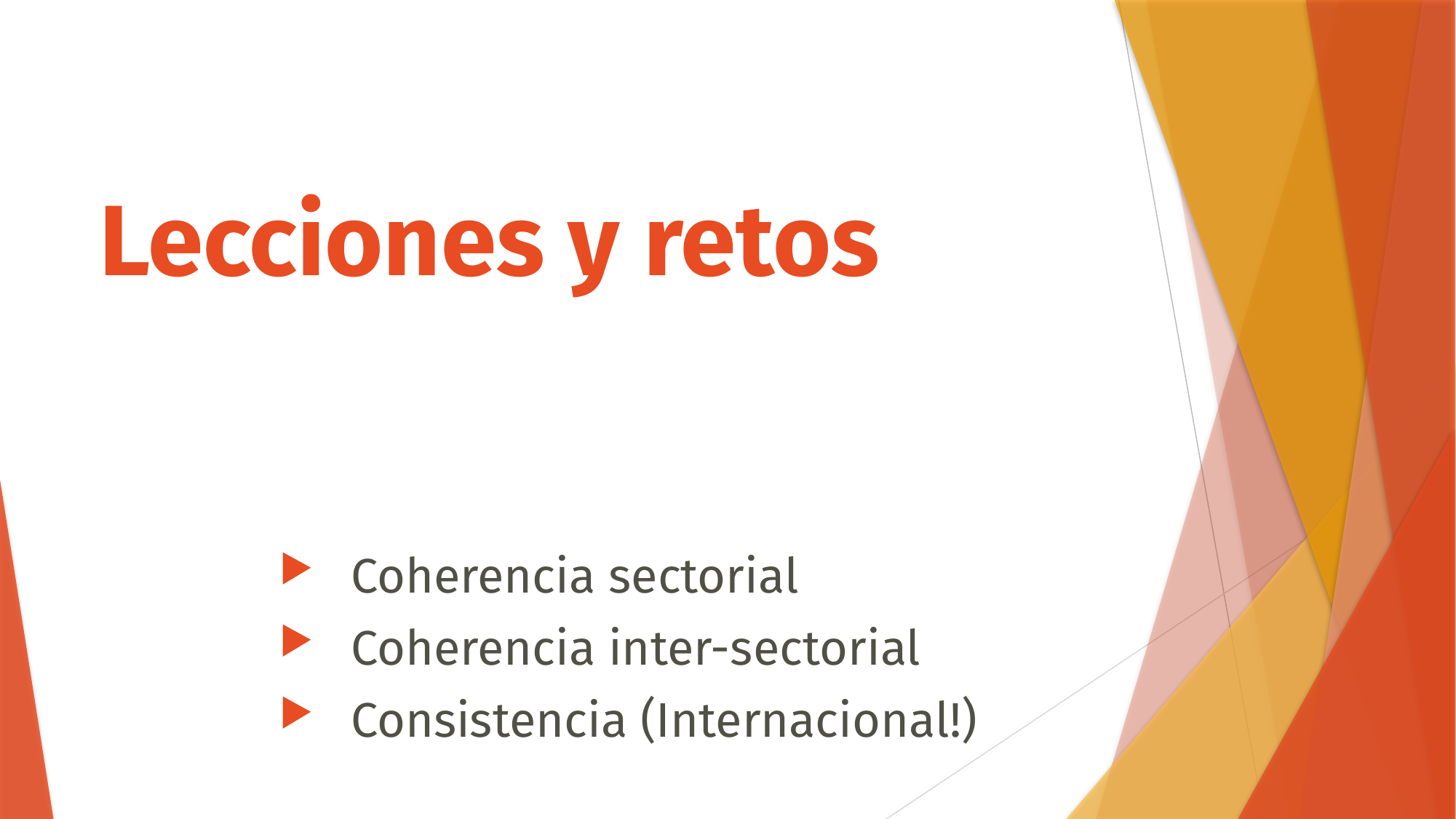

# Lecciones y retos
Coherencia sectorial
Coherencia inter-sectorial
Consistencia (Internacional!)